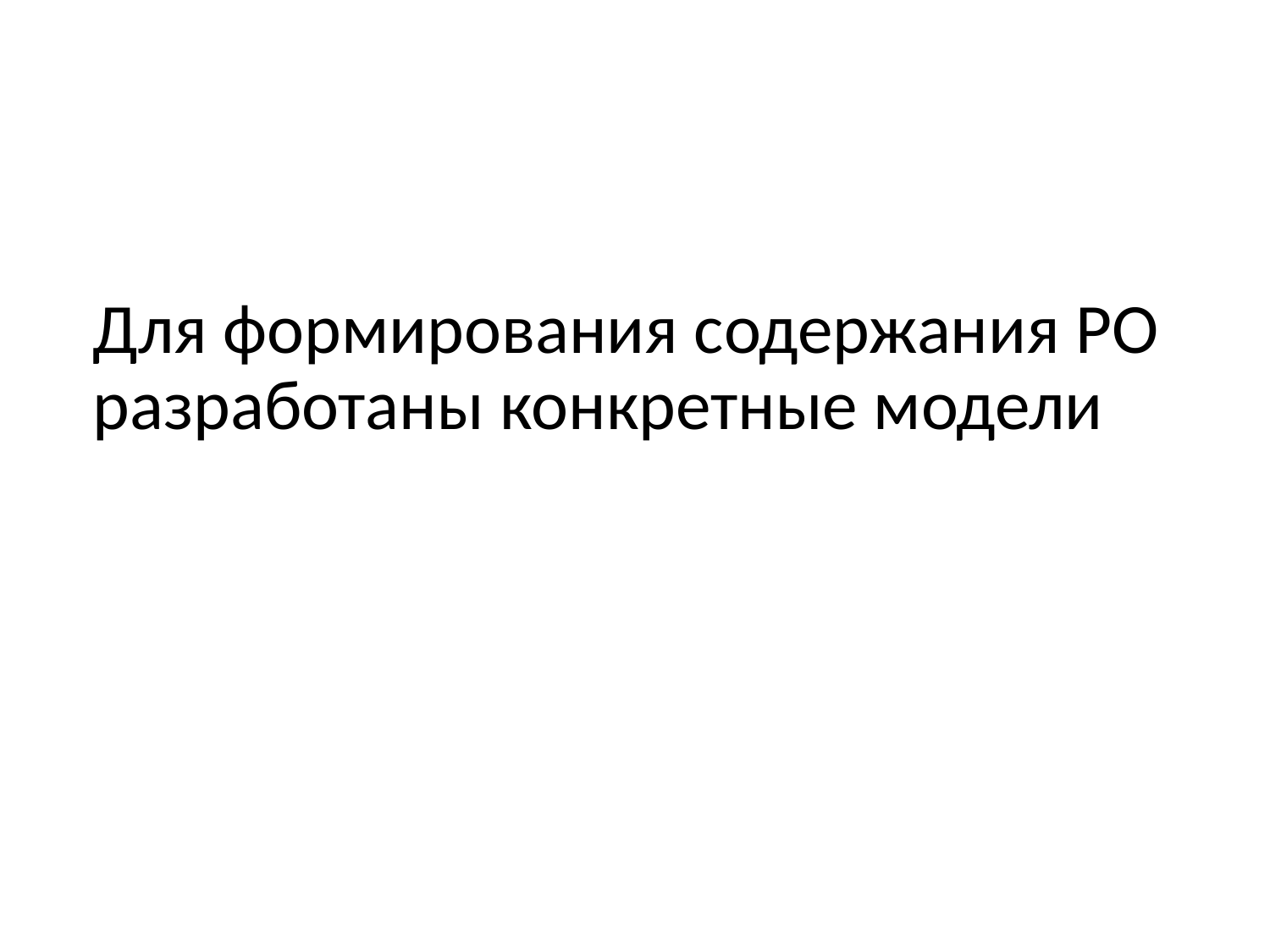

Для формирования содержания РО разработаны конкретные модели